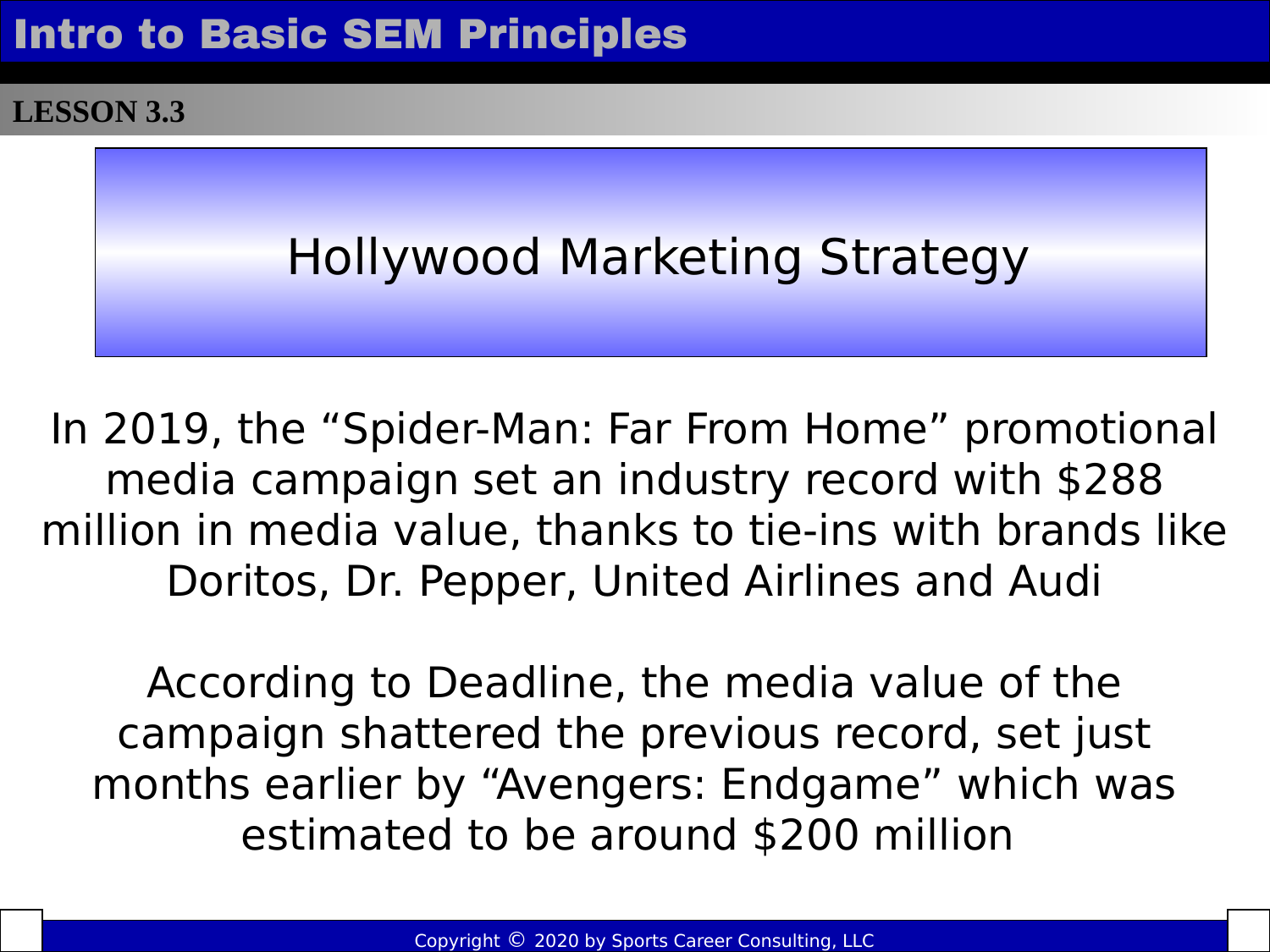

Intro to Basic SEM Principles
LESSON 3.3
Product Placement

 Hollywood Marketing Strategy

In 2019, the “Spider-Man: Far From Home” promotional media campaign set an industry record with $288 million in media value, thanks to tie-ins with brands like Doritos, Dr. Pepper, United Airlines and Audi

According to Deadline, the media value of the campaign shattered the previous record, set just months earlier by “Avengers: Endgame” which was estimated to be around $200 million
Copyright © 2020 by Sports Career Consulting, LLC